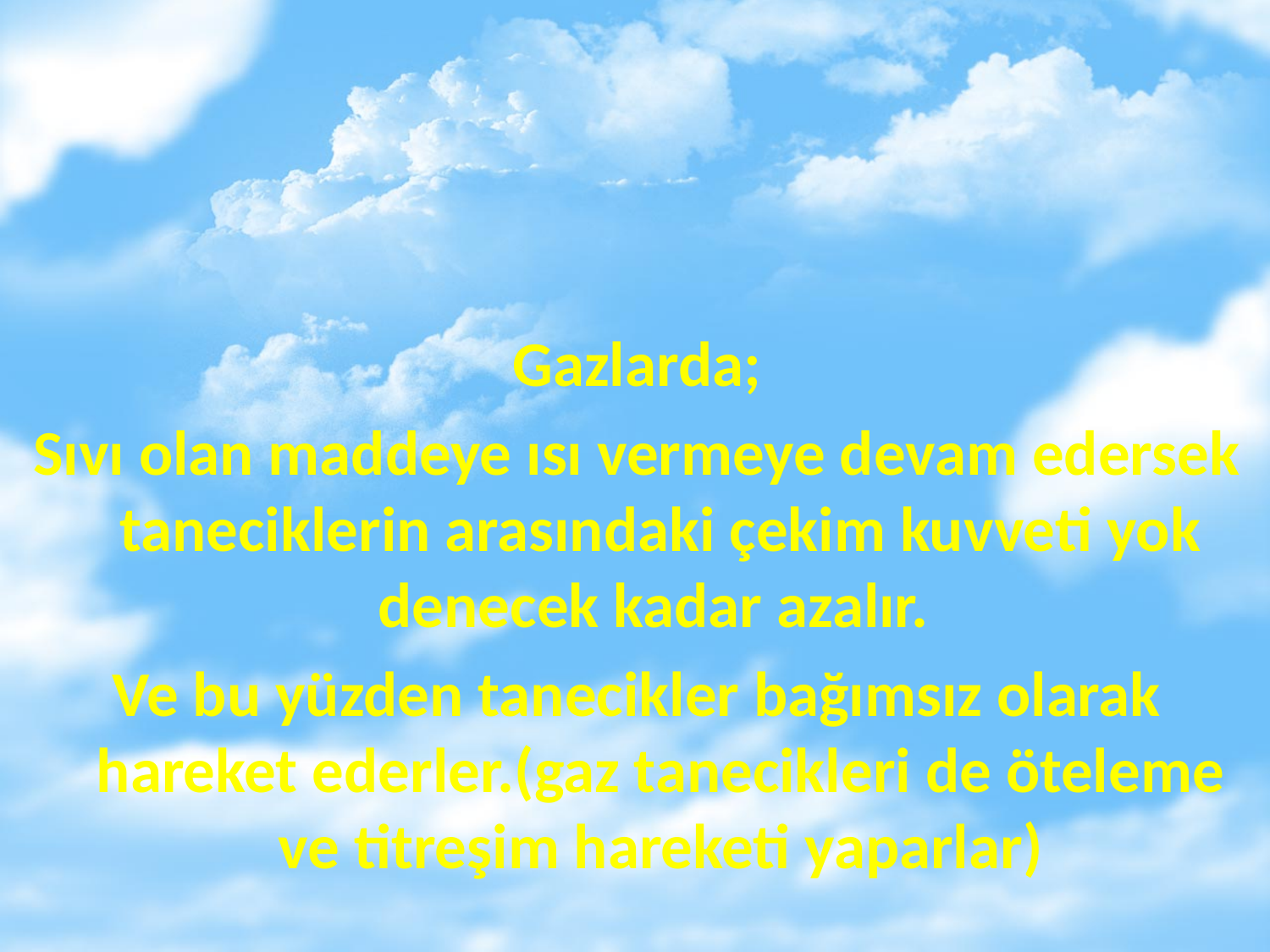

Gazlarda;
Sıvı olan maddeye ısı vermeye devam edersek taneciklerin arasındaki çekim kuvveti yok denecek kadar azalır.
Ve bu yüzden tanecikler bağımsız olarak hareket ederler.(gaz tanecikleri de öteleme ve titreşim hareketi yaparlar)